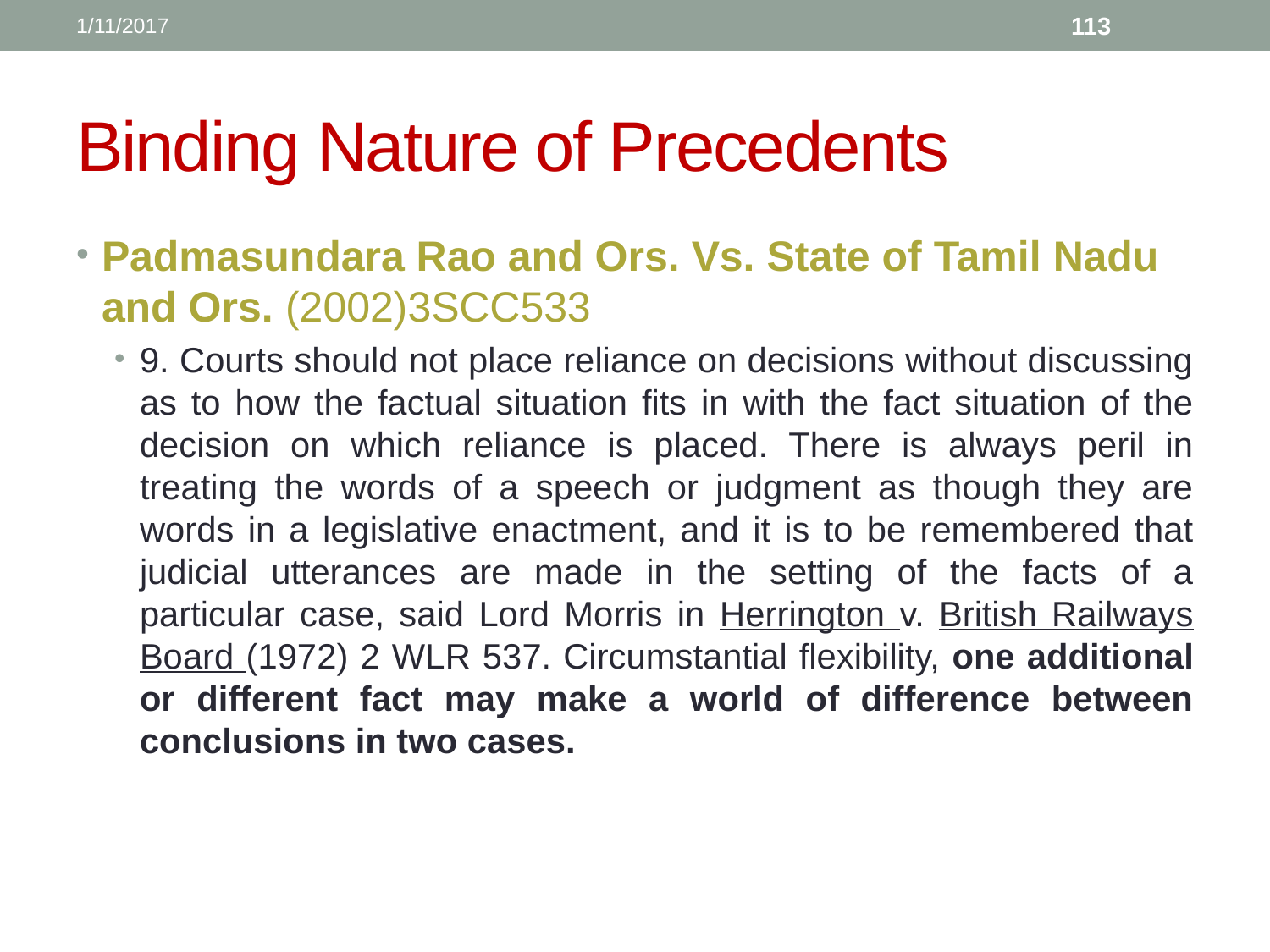

1/11/2017
113
# Binding Nature of Precedents
Padmasundara Rao and Ors. Vs. State of Tamil Nadu and Ors. (2002)3SCC533
9. Courts should not place reliance on decisions without discussing as to how the factual situation fits in with the fact situation of the decision on which reliance is placed. There is always peril in treating the words of a speech or judgment as though they are words in a legislative enactment, and it is to be remembered that judicial utterances are made in the setting of the facts of a particular case, said Lord Morris in Herrington v. British Railways Board (1972) 2 WLR 537. Circumstantial flexibility, one additional or different fact may make a world of difference between conclusions in two cases.